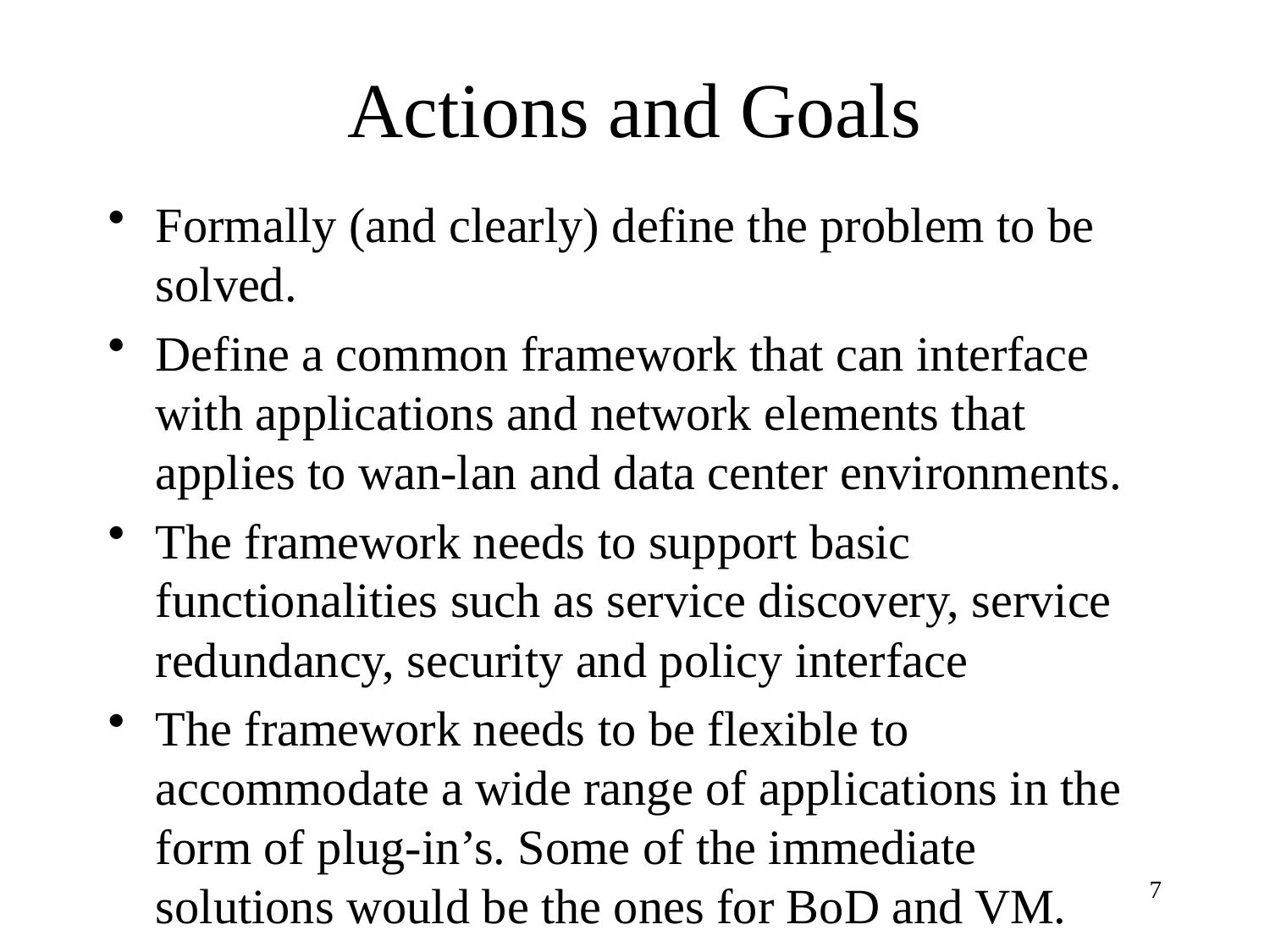

# Actions and Goals
Formally (and clearly) define the problem to be solved.
Define a common framework that can interface with applications and network elements that applies to wan-lan and data center environments.
The framework needs to support basic functionalities such as service discovery, service redundancy, security and policy interface
The framework needs to be flexible to accommodate a wide range of applications in the form of plug-in’s. Some of the immediate solutions would be the ones for BoD and VM.
7